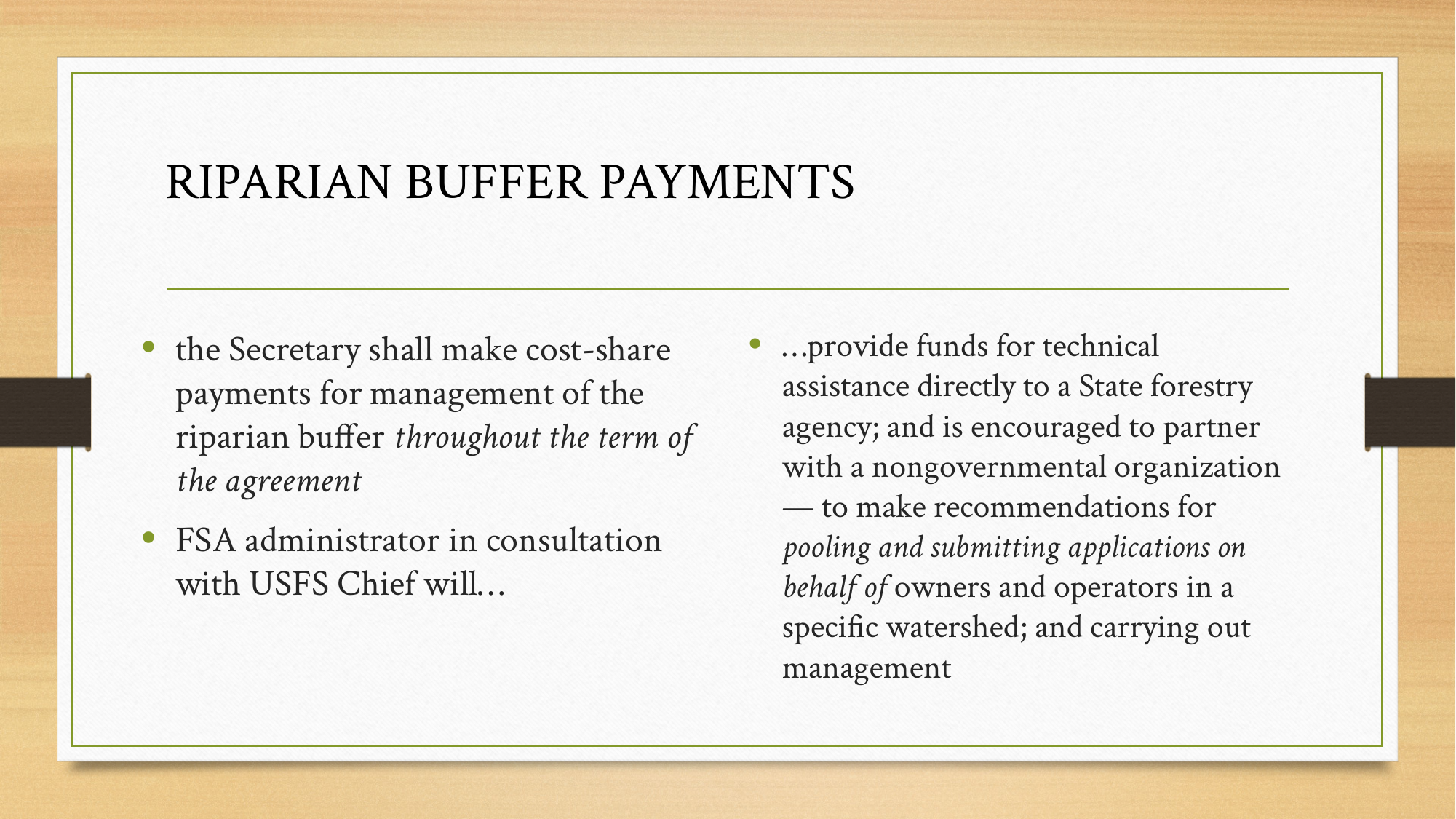

#
RIPARIAN BUFFER PAYMENTS
…provide funds for technical assistance directly to a State forestry agency; and is encouraged to partner with a nongovernmental organization— to make recommendations for pooling and submitting applications on behalf of owners and operators in a specific watershed; and carrying out management
the Secretary shall make cost-share payments for management of the riparian buffer throughout the term of the agreement
FSA administrator in consultation with USFS Chief will…